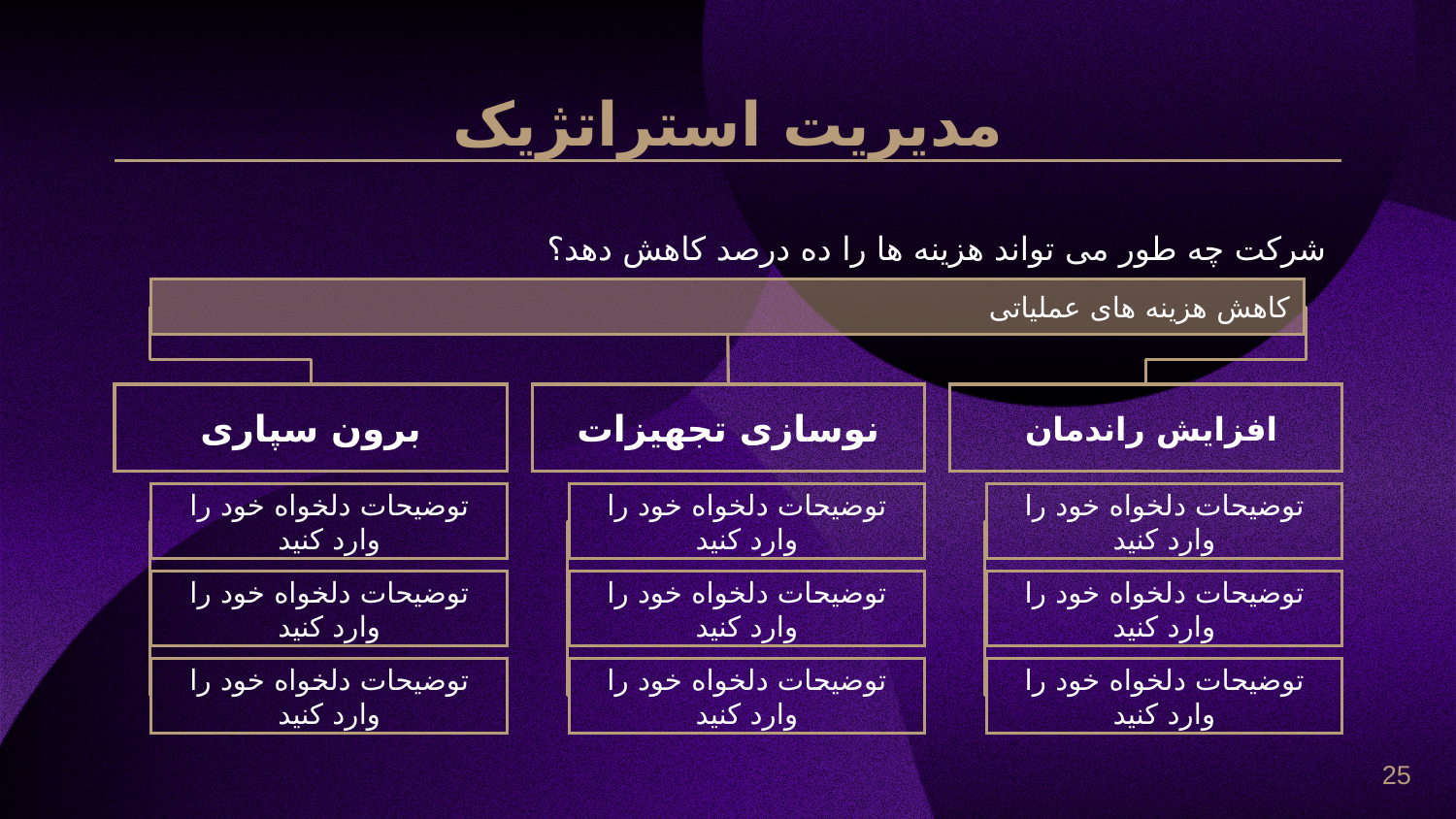

# مدیریت استراتژیک
شرکت چه طور می تواند هزینه ها را ده درصد کاهش دهد؟
کاهش هزینه های عملیاتی
برون سپاری
نوسازی تجهیزات
افزایش راندمان
توضیحات دلخواه خود را وارد کنید
توضیحات دلخواه خود را وارد کنید
توضیحات دلخواه خود را وارد کنید
توضیحات دلخواه خود را وارد کنید
توضیحات دلخواه خود را وارد کنید
توضیحات دلخواه خود را وارد کنید
توضیحات دلخواه خود را وارد کنید
توضیحات دلخواه خود را وارد کنید
توضیحات دلخواه خود را وارد کنید
25